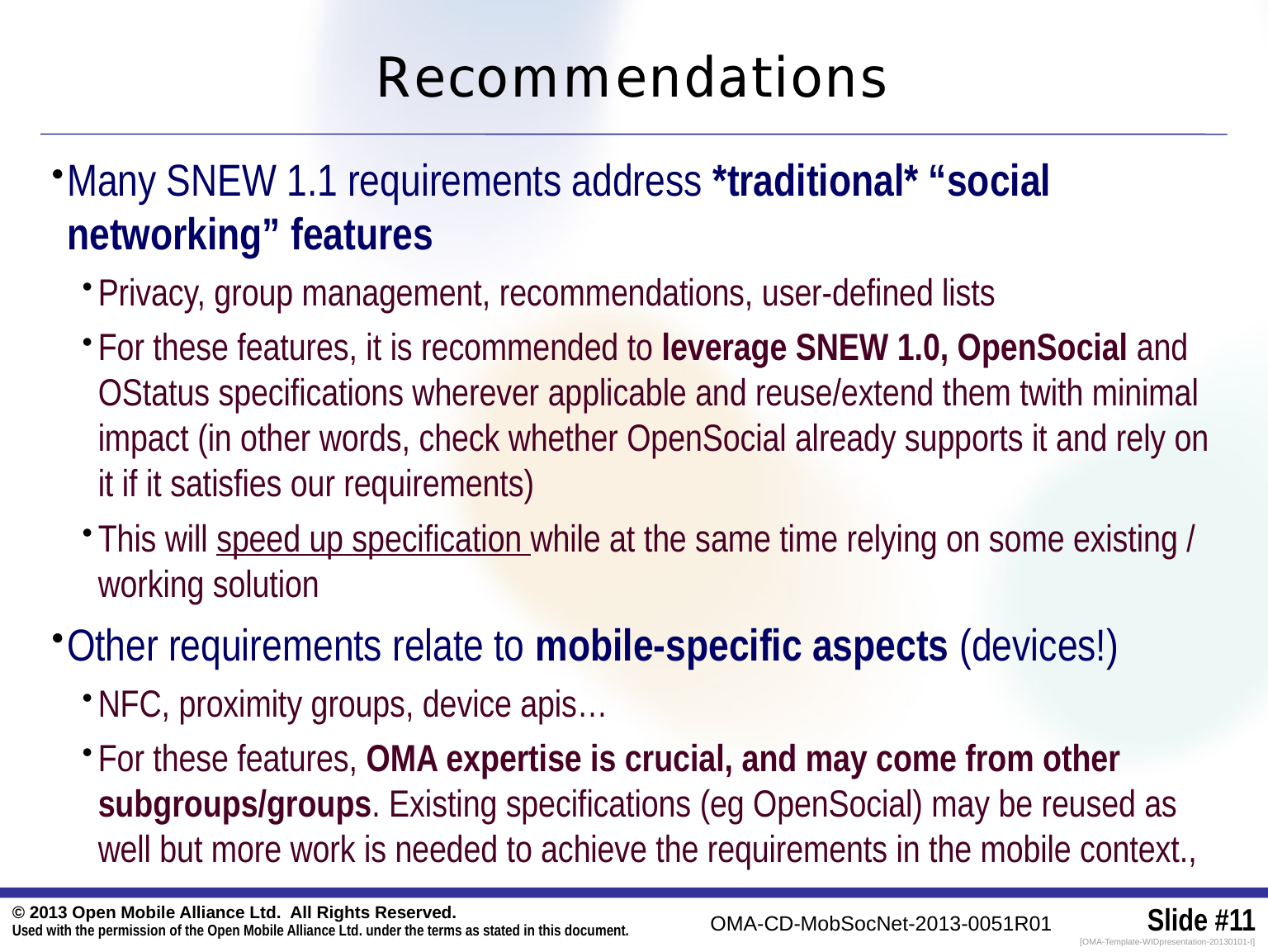

# Recommendations
Many SNEW 1.1 requirements address *traditional* “social networking” features
Privacy, group management, recommendations, user-defined lists
For these features, it is recommended to leverage SNEW 1.0, OpenSocial and OStatus specifications wherever applicable and reuse/extend them twith minimal impact (in other words, check whether OpenSocial already supports it and rely on it if it satisfies our requirements)
This will speed up specification while at the same time relying on some existing / working solution
Other requirements relate to mobile-specific aspects (devices!)
NFC, proximity groups, device apis…
For these features, OMA expertise is crucial, and may come from other subgroups/groups. Existing specifications (eg OpenSocial) may be reused as well but more work is needed to achieve the requirements in the mobile context.,